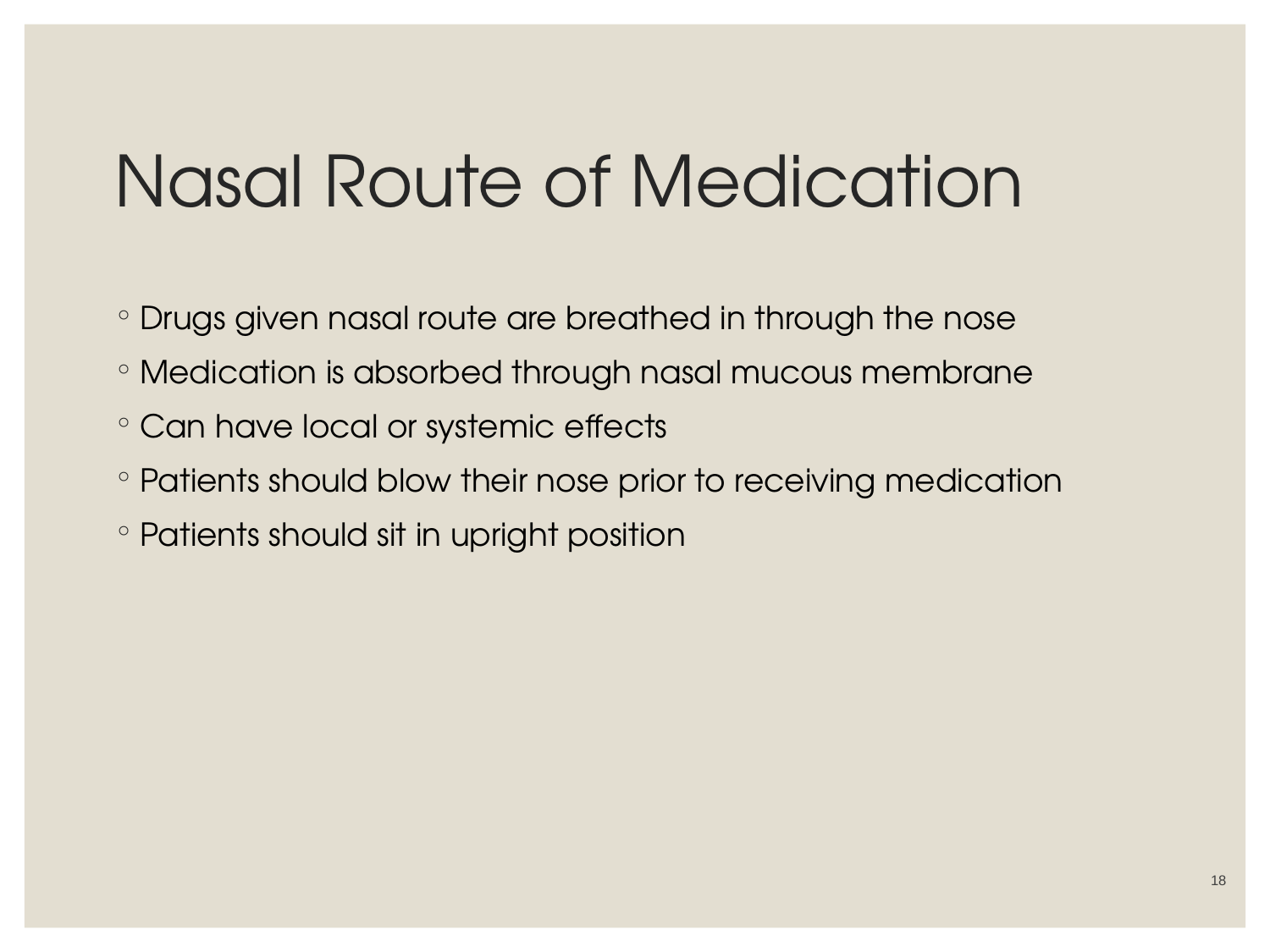

# Nasal Route of Medication
Drugs given nasal route are breathed in through the nose
Medication is absorbed through nasal mucous membrane
Can have local or systemic effects
Patients should blow their nose prior to receiving medication
Patients should sit in upright position
 18